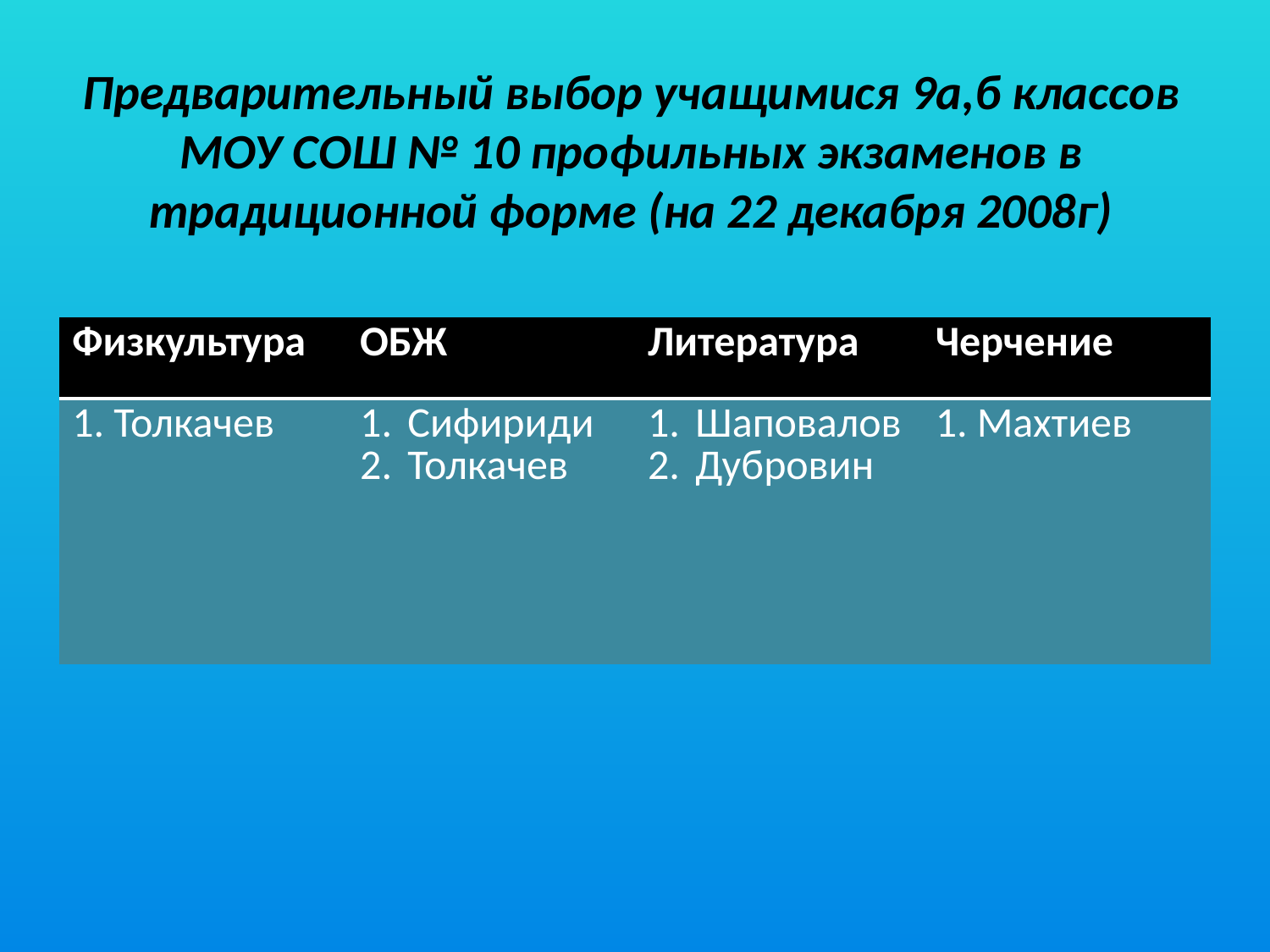

# Предварительный выбор учащимися 9а,б классов МОУ СОШ № 10 профильных экзаменов в традиционной форме (на 22 декабря 2008г)
| Физкультура | ОБЖ | Литература | Черчение |
| --- | --- | --- | --- |
| 1. Толкачев | Сифириди Толкачев | Шаповалов Дубровин | 1. Махтиев |